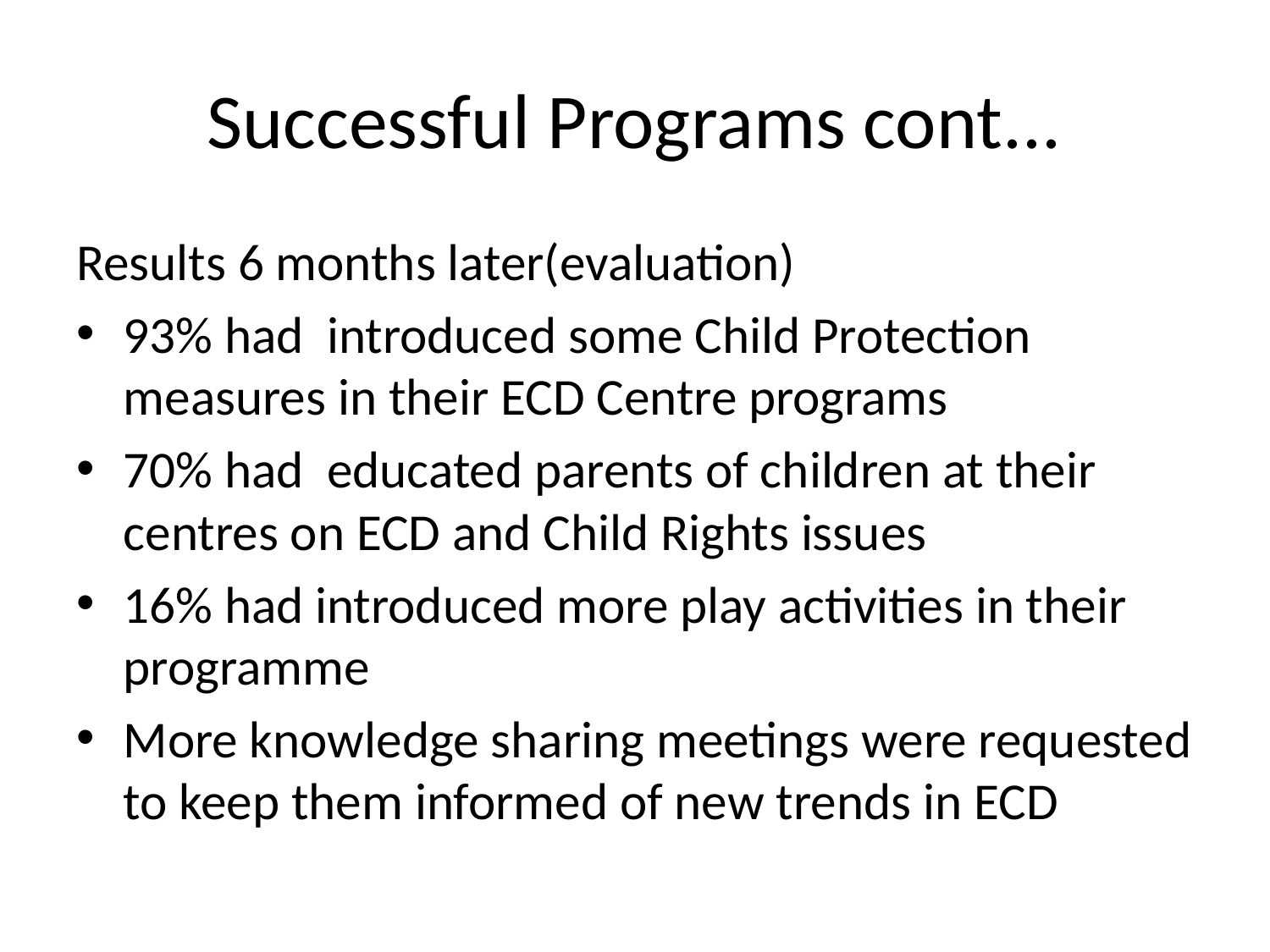

# Successful Programs cont...
Results 6 months later(evaluation)
93% had  introduced some Child Protection measures in their ECD Centre programs
70% had  educated parents of children at their centres on ECD and Child Rights issues
16% had introduced more play activities in their programme
More knowledge sharing meetings were requested to keep them informed of new trends in ECD